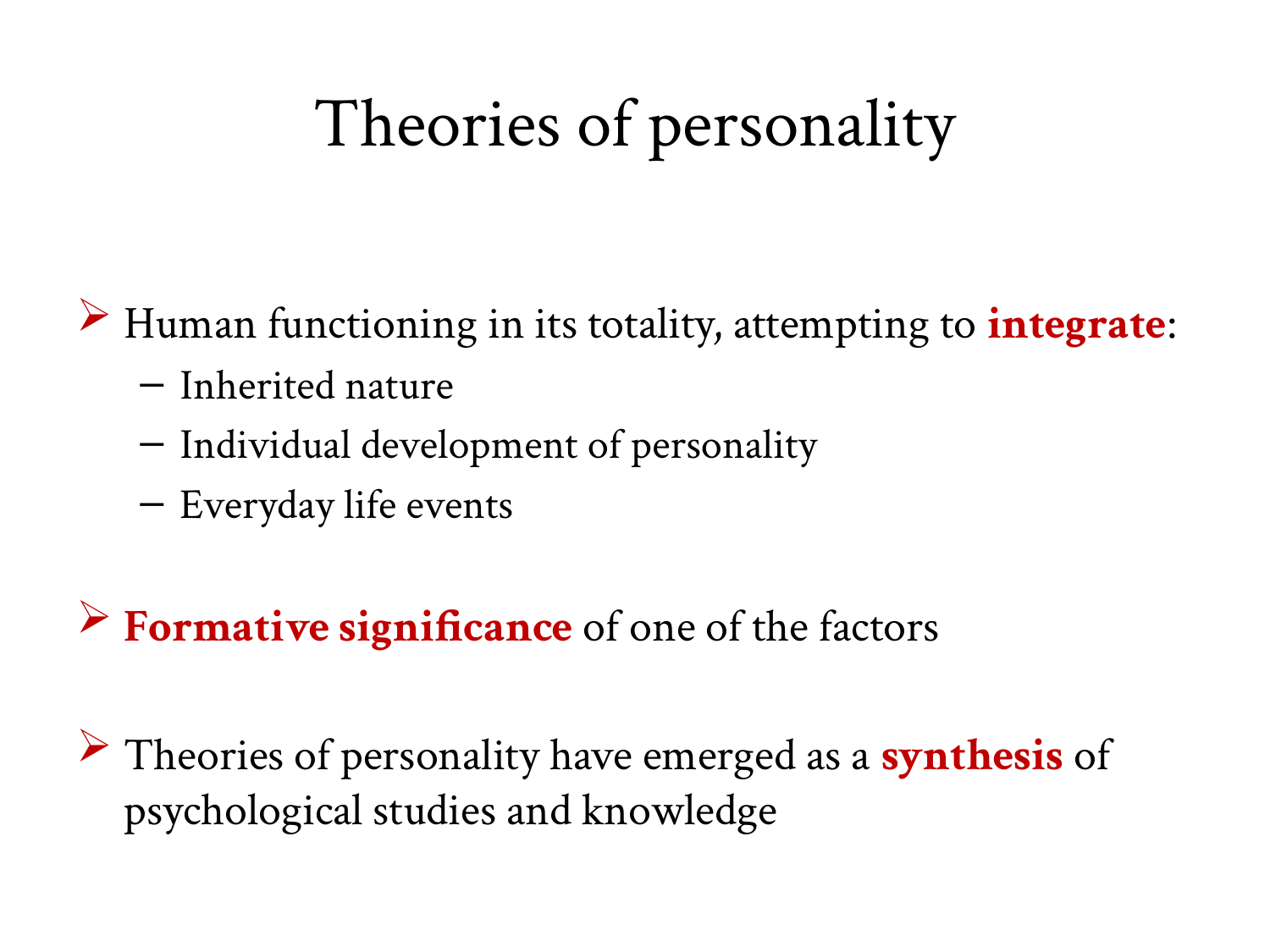

# Theories of personality

Human functioning in its totality, attempting to integrate:
Inherited nature
Individual development of personality
Everyday life events

Formative significance of one of the factors

Theories of personality have emerged as a synthesis of psychological studies and knowledge